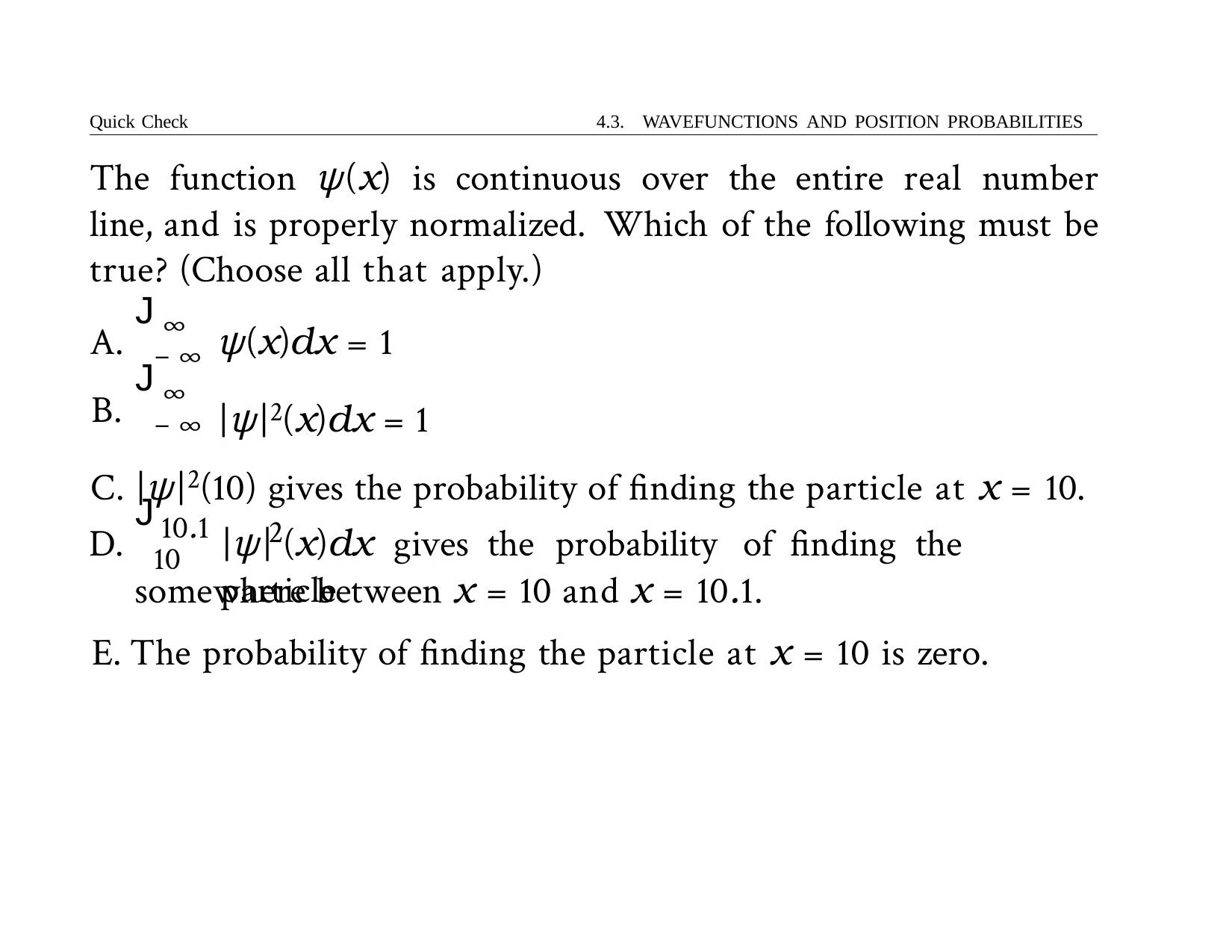

Quick Check	4.3.  WAVEFUNCTIONS AND POSITION PROBABILITIES

# The function ψ(x) is continuous over the entire real number line, and is properly normalized. Which of the following must be true? (Choose all that apply.)
J
A.
B.
ψ(x)dx = 1
|ψ|2(x)dx = 1
∞
−∞
∞
J
−∞
C. |ψ|2(10) gives the probability of finding the particle at x = 10.
J
10.1
2
D.
|ψ| (x)dx	gives	the	probability	of	finding	the	particle
10
somewhere between x = 10 and x = 10.1.
E. The probability of finding the particle at x = 10 is zero.